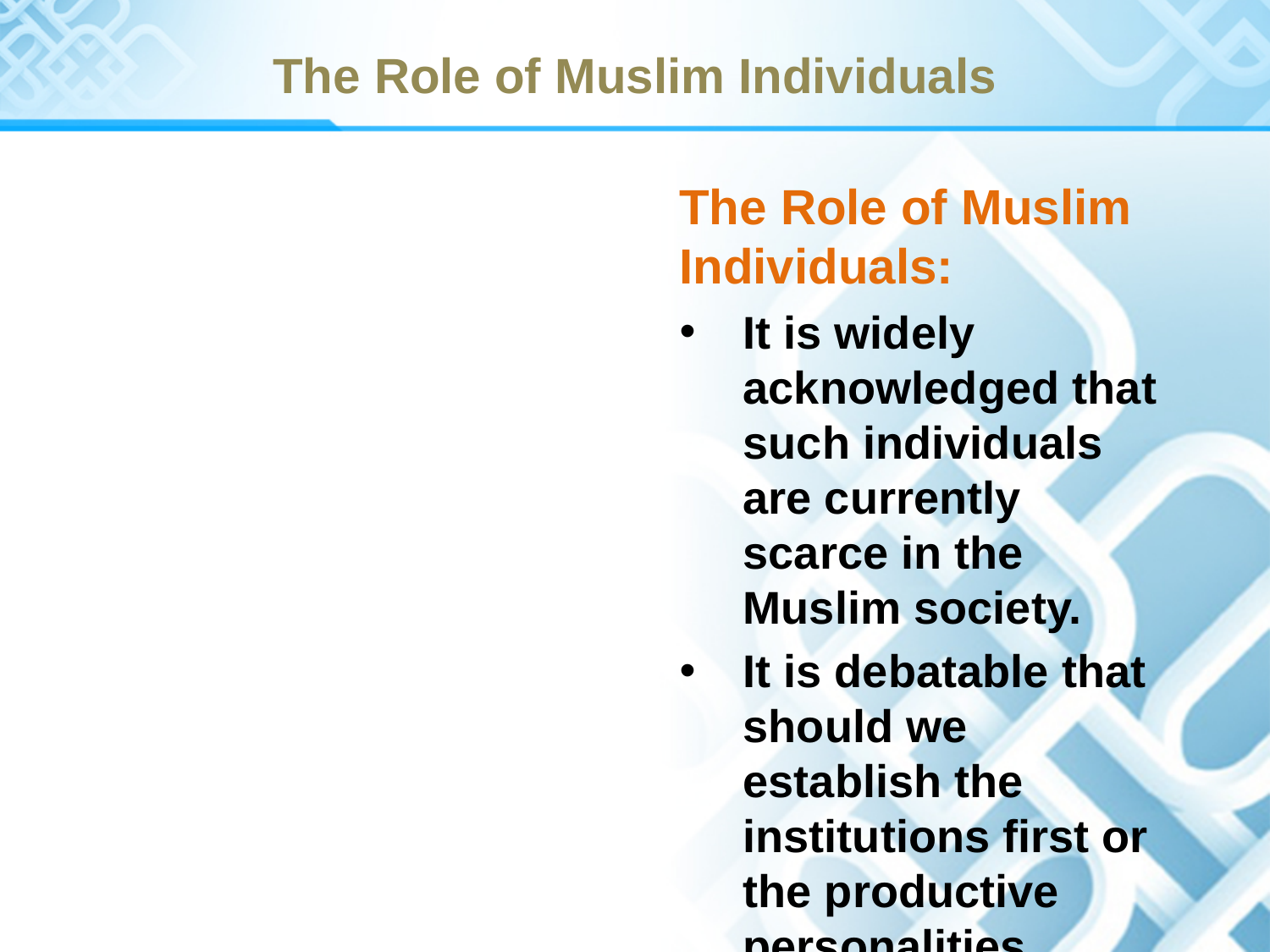

The Role of Muslim Individuals

The Role of Muslim Individuals:
It is widely acknowledged that such individuals are currently scarce in the Muslim society.
It is debatable that should we establish the institutions first or the productive personalities .